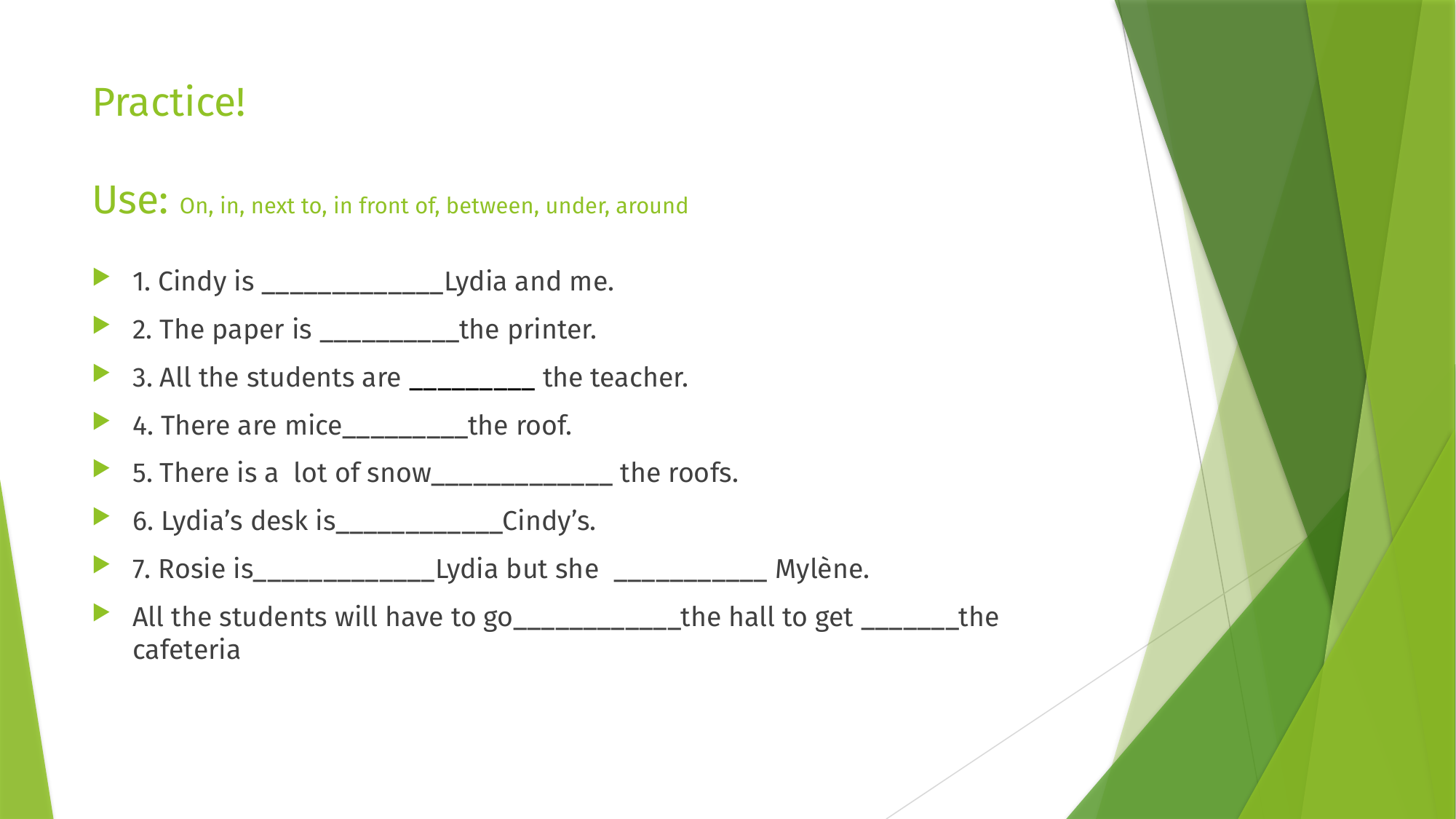

# Practice! Use: On, in, next to, in front of, between, under, around
1. Cindy is _____________Lydia and me.
2. The paper is __________the printer.
3. All the students are _________ the teacher.
4. There are mice_________the roof.
5. There is a  lot of snow_____________ the roofs.
6. Lydia’s desk is____________Cindy’s.
7. Rosie is_____________Lydia but she  ___________ Mylène.
All the students will have to go____________the hall to get _______the cafeteria